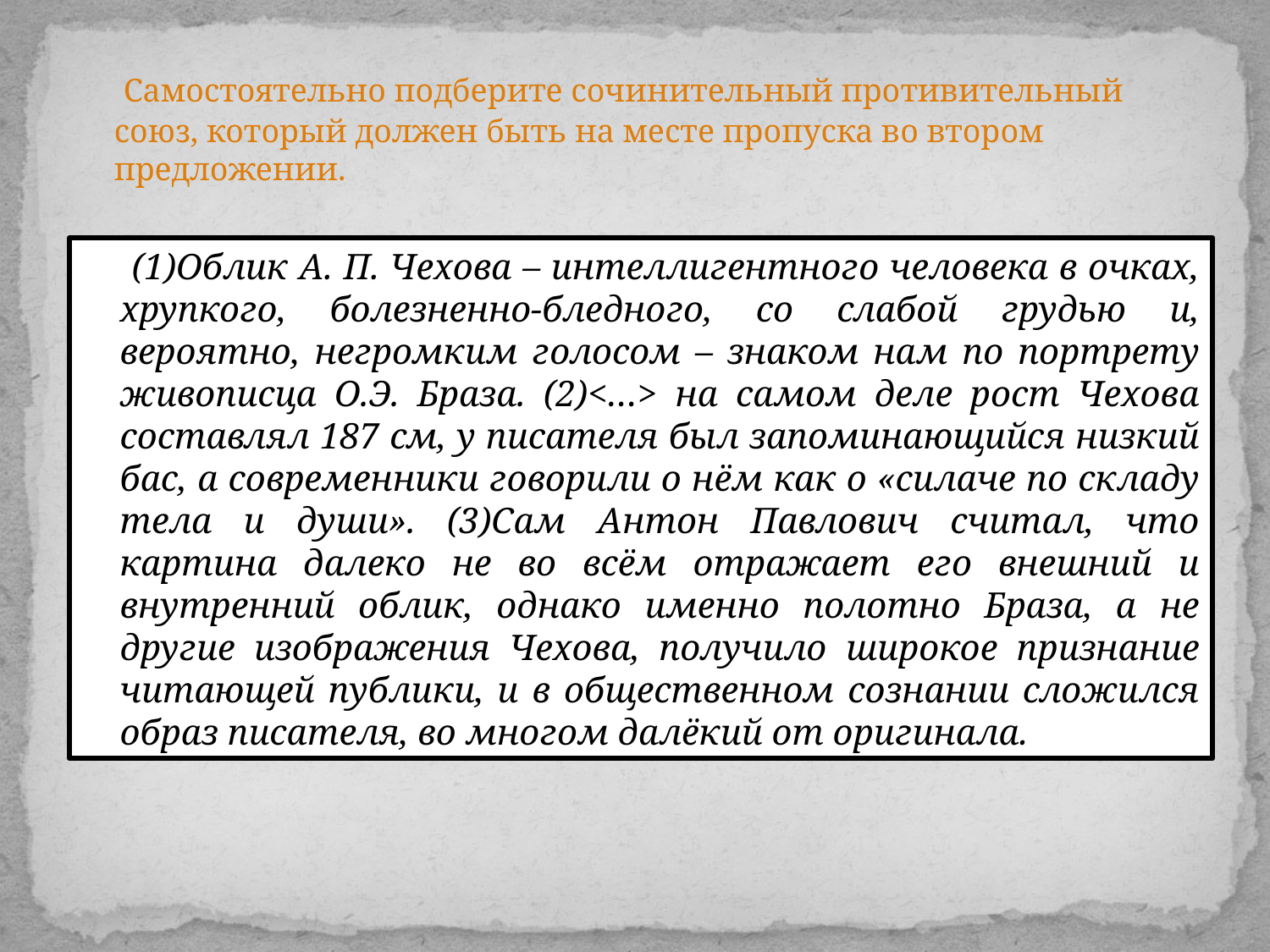

Самостоятельно подберите сочинительный противительный союз, который должен быть на месте пропуска во втором предложении.

     (1)Облик А. П. Чехова – интеллигентного человека в очках, хрупкого, болезненно-бледного, со слабой грудью и, вероятно, негромким голосом – знаком нам по портрету живописца О.Э. Браза. (2)<…> на самом деле рост Чехова составлял 187 см, у писателя был запоминающийся низкий бас, а современники говорили о нём как о «силаче по складу тела и души». (3)Сам Антон Павлович считал, что картина далеко не во всём отражает его внешний и внутренний облик, однако именно полотно Браза, а не другие изображения Чехова, получило широкое признание читающей публики, и в общественном сознании сложился образ писателя, во многом далёкий от оригинала.